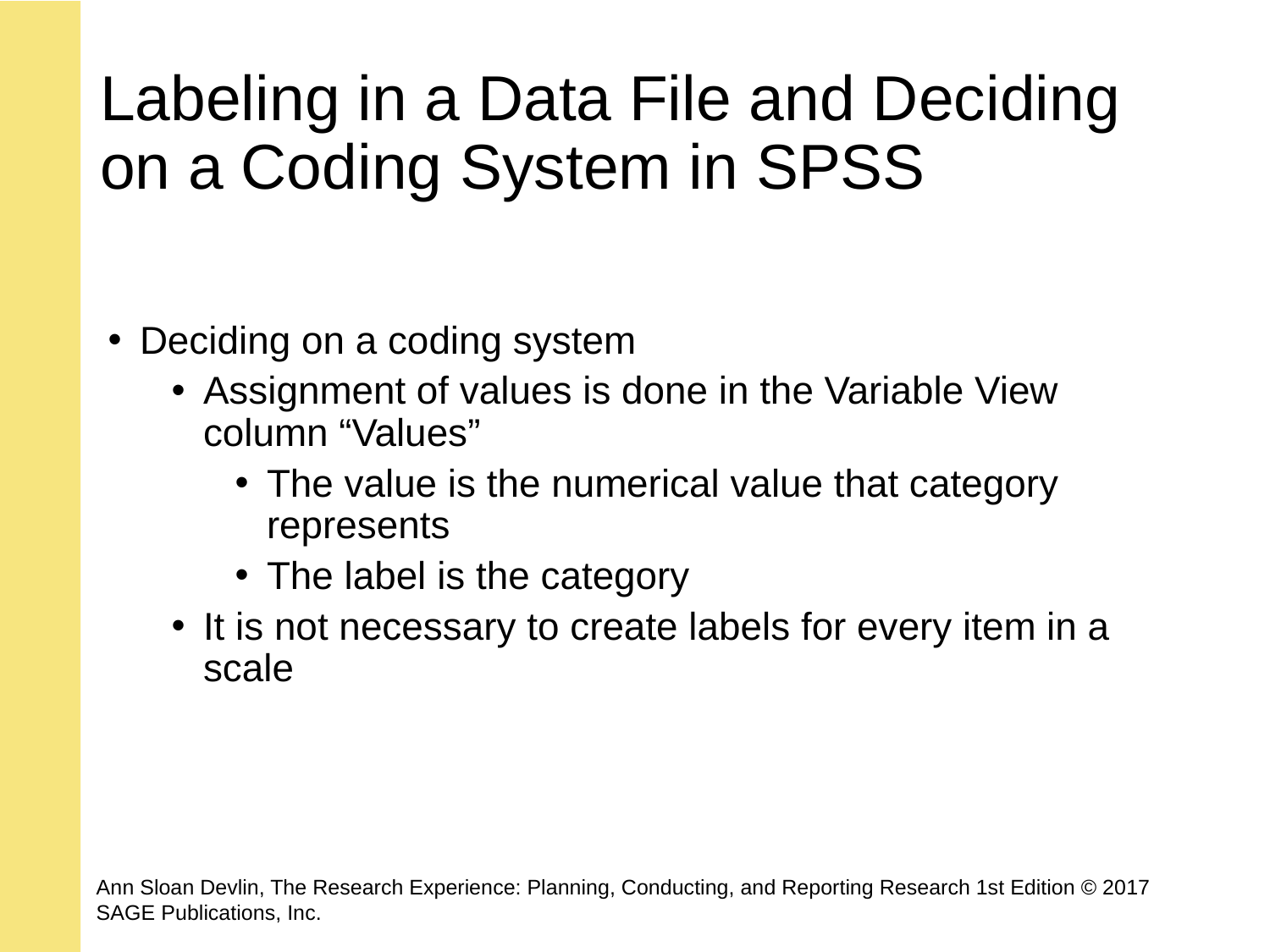

# Labeling in a Data File and Deciding on a Coding System in SPSS
Deciding on a coding system
Assignment of values is done in the Variable View column “Values”
The value is the numerical value that category represents
The label is the category
It is not necessary to create labels for every item in a scale